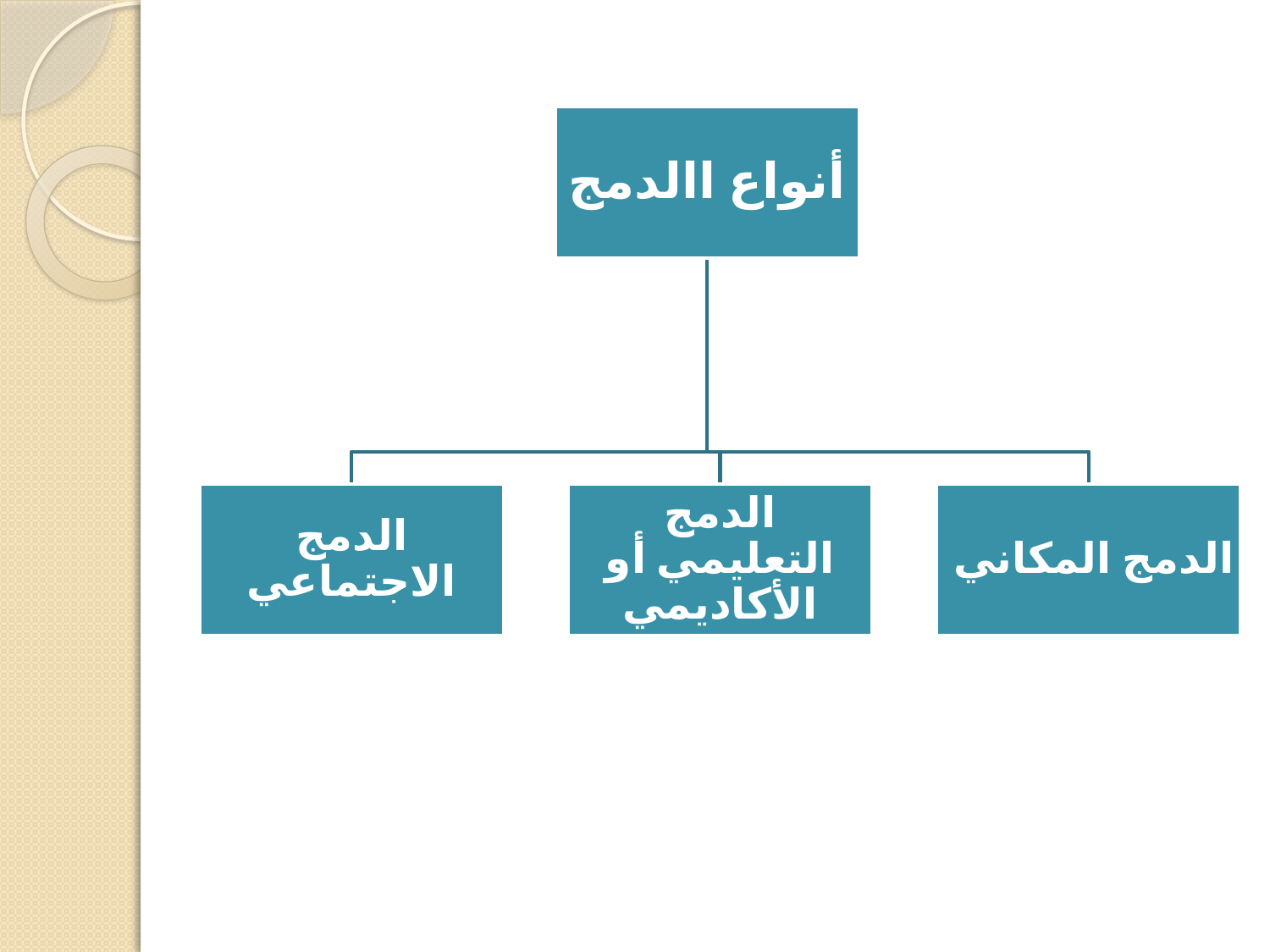

أنواع االدمج
الدمج الاجتماعي
الدمج التعليمي أو الأكاديمي
الدمج المكاني